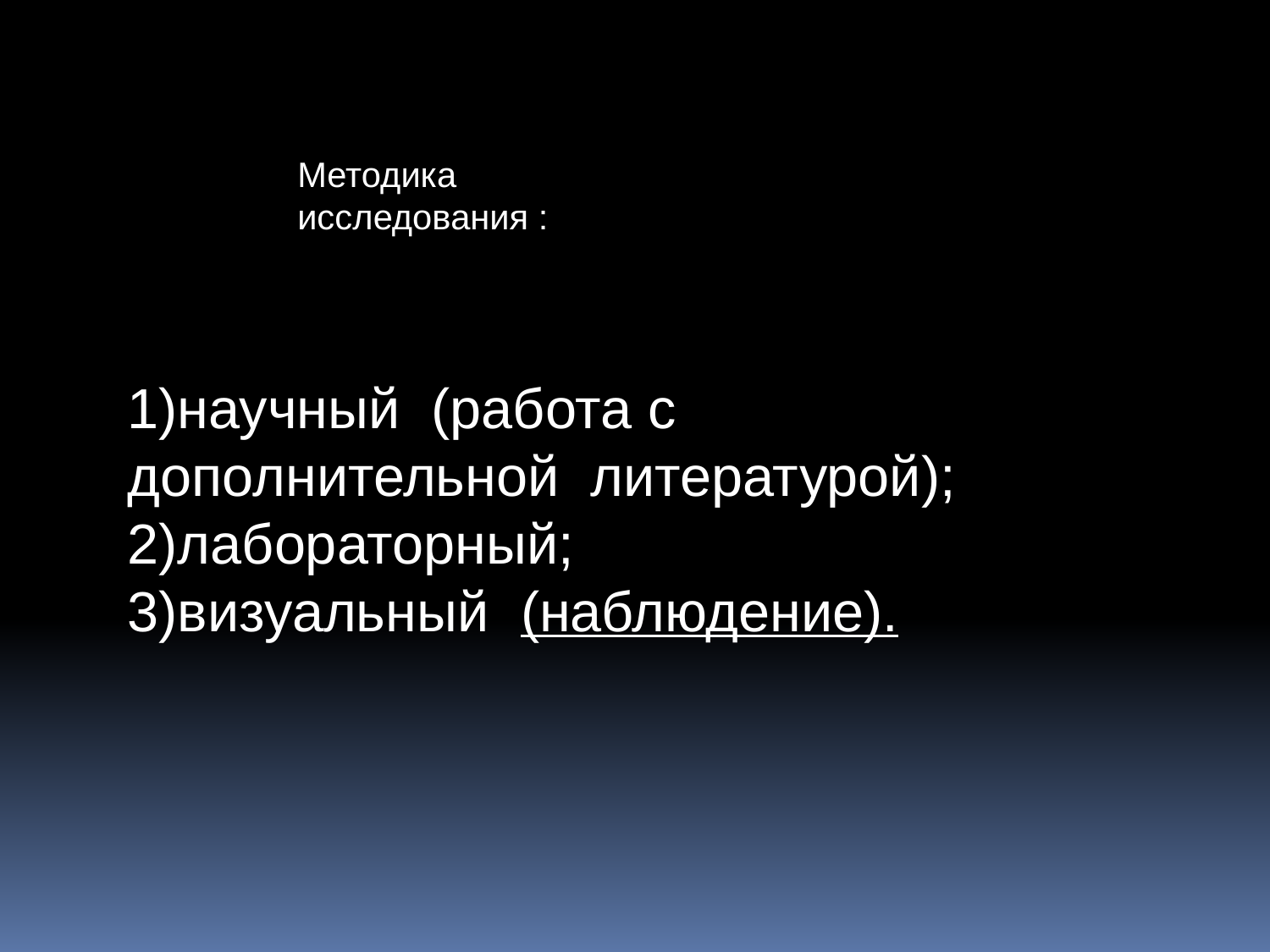

Методика исследования :
Методика исследования :
Методика исследования :
Методика     исследования :
Методика исследован:::ия :
1)научный  (работа с дополнительной  литературой);
2)лабораторный;
3)визуальный  (наблюдение).